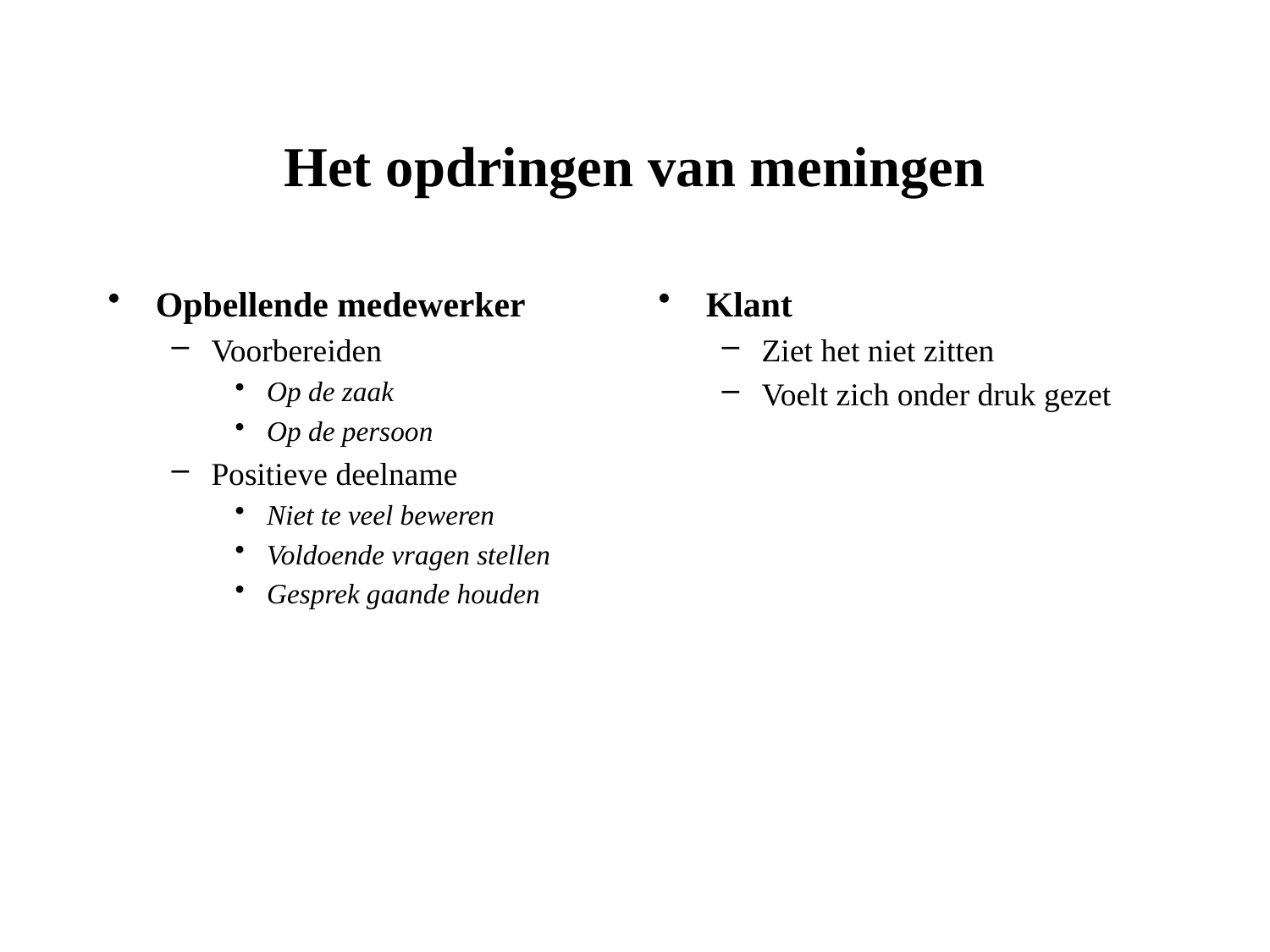

# Het opdringen van meningen
Opbellende medewerker
Voorbereiden
Op de zaak
Op de persoon
Positieve deelname
Niet te veel beweren
Voldoende vragen stellen
Gesprek gaande houden

Klant
Ziet het niet zitten
Voelt zich onder druk gezet